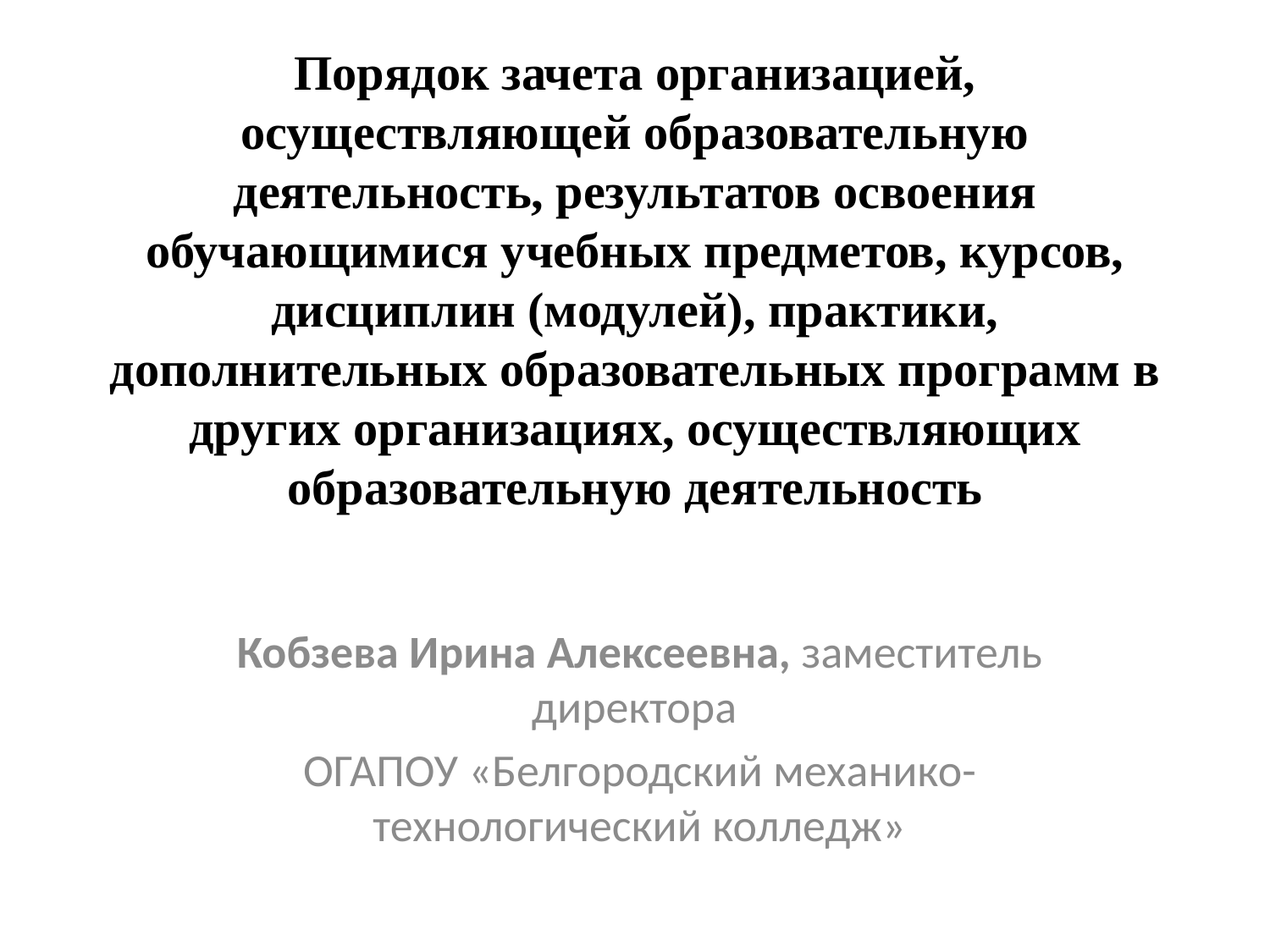

# Порядок зачета организацией, осуществляющей образовательную деятельность, результатов освоения обучающимися учебных предметов, курсов, дисциплин (модулей), практики, дополнительных образовательных программ в других организациях, осуществляющих образовательную деятельность
Кобзева Ирина Алексеевна, заместитель директора
ОГАПОУ «Белгородский механико-технологический колледж»